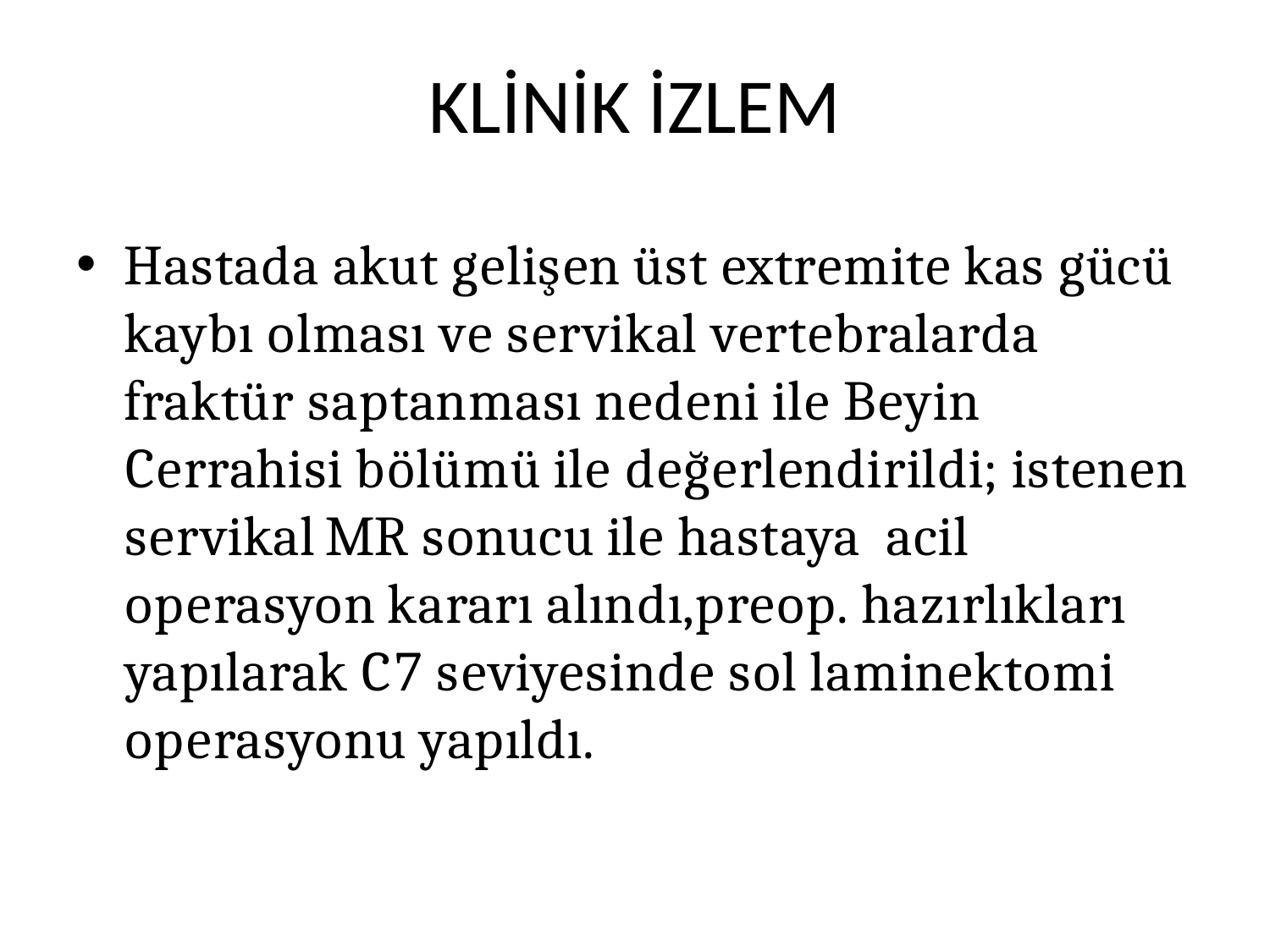

# KLİNİK İZLEM
Hastada akut gelişen üst extremite kas gücü kaybı olması ve servikal vertebralarda fraktür saptanması nedeni ile Beyin Cerrahisi bölümü ile değerlendirildi; istenen servikal MR sonucu ile hastaya  acil operasyon kararı alındı,preop. hazırlıkları yapılarak C7 seviyesinde sol laminektomi operasyonu yapıldı.